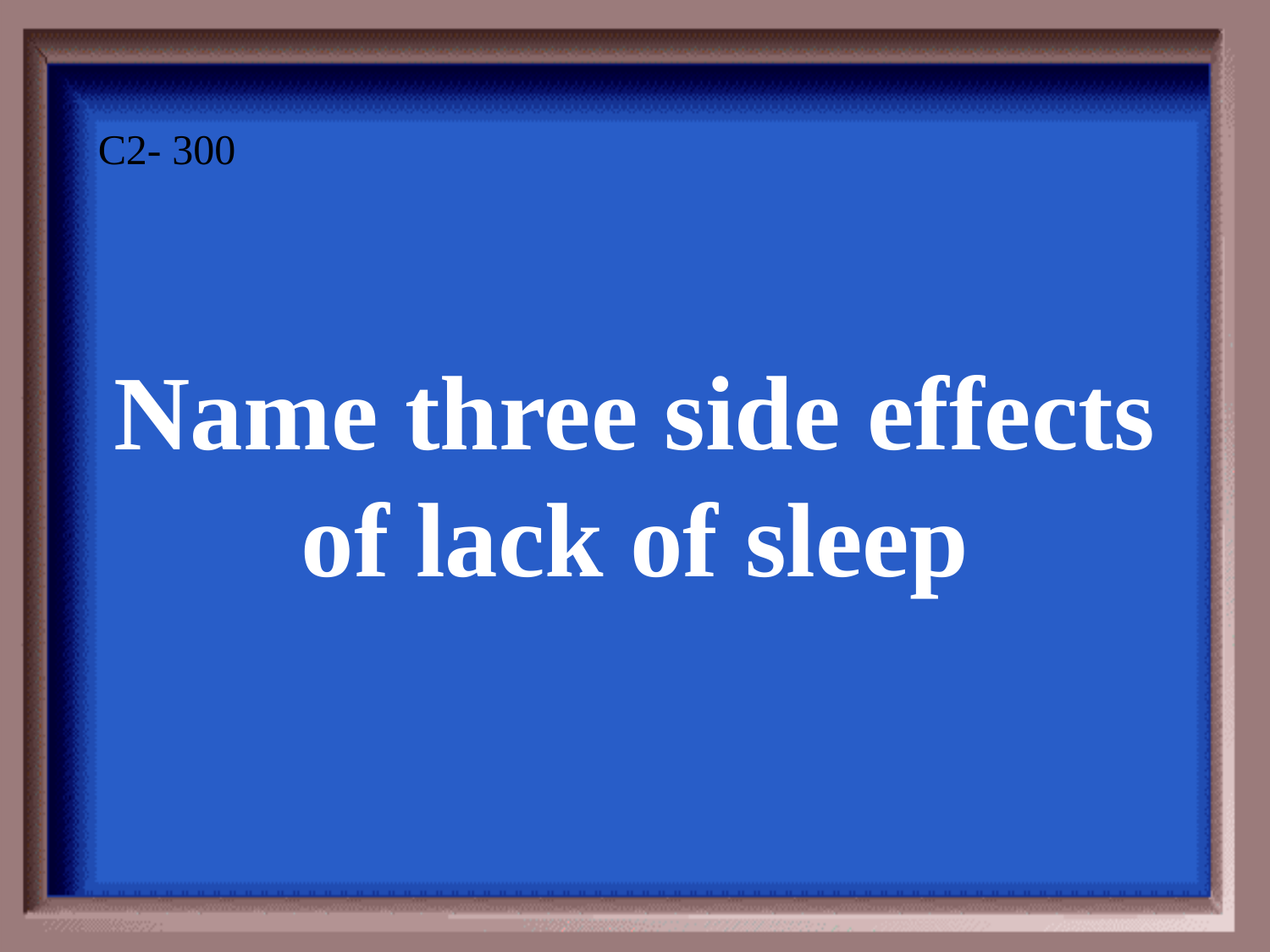

Name three side effects of lack of sleep
C2- 300